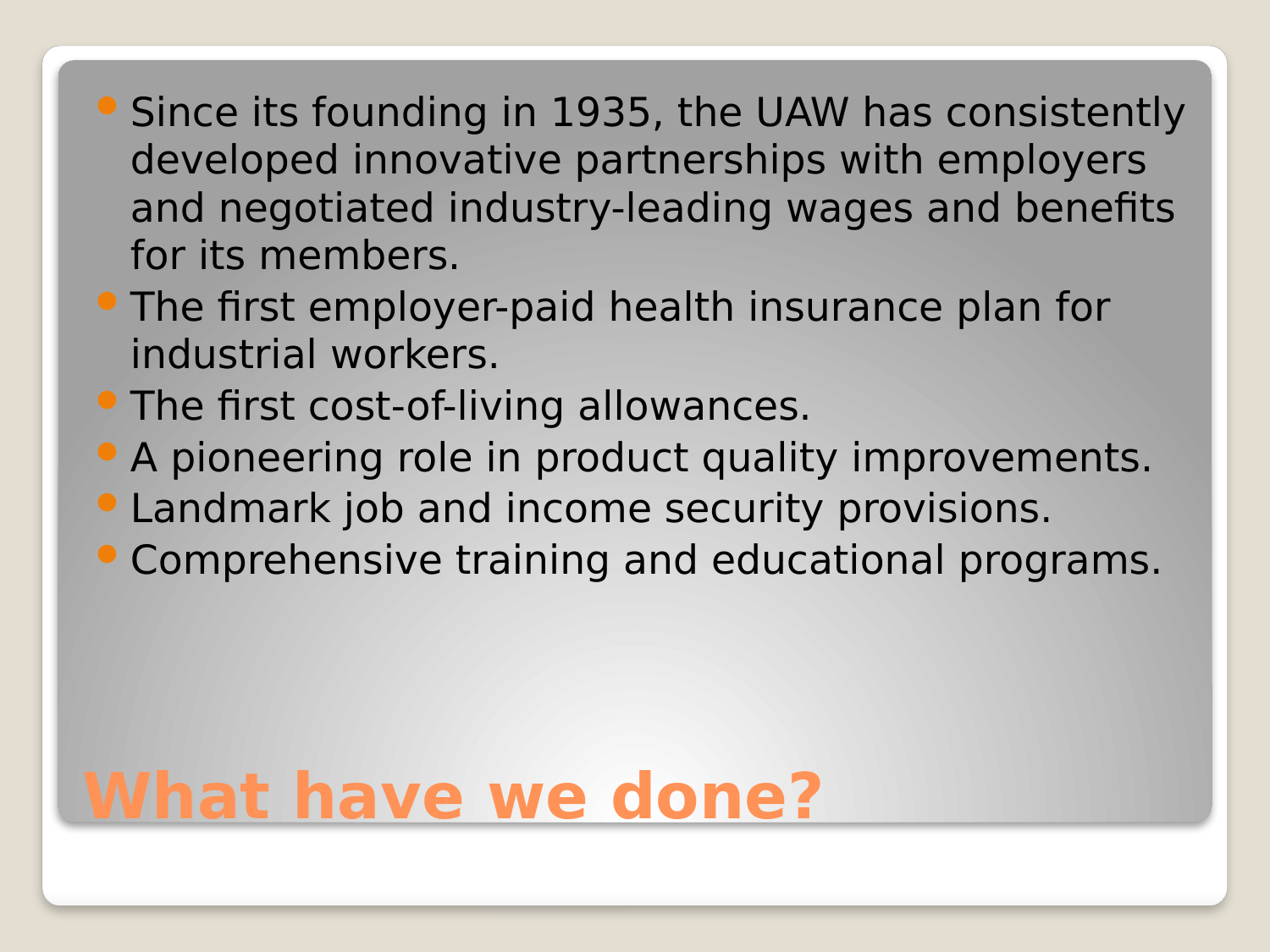

Since its founding in 1935, the UAW has consistently developed innovative partnerships with employers and negotiated industry-leading wages and benefits for its members.
The first employer-paid health insurance plan for industrial workers.
The first cost-of-living allowances.
A pioneering role in product quality improvements.
Landmark job and income security provisions.
Comprehensive training and educational programs.

# What have we done?